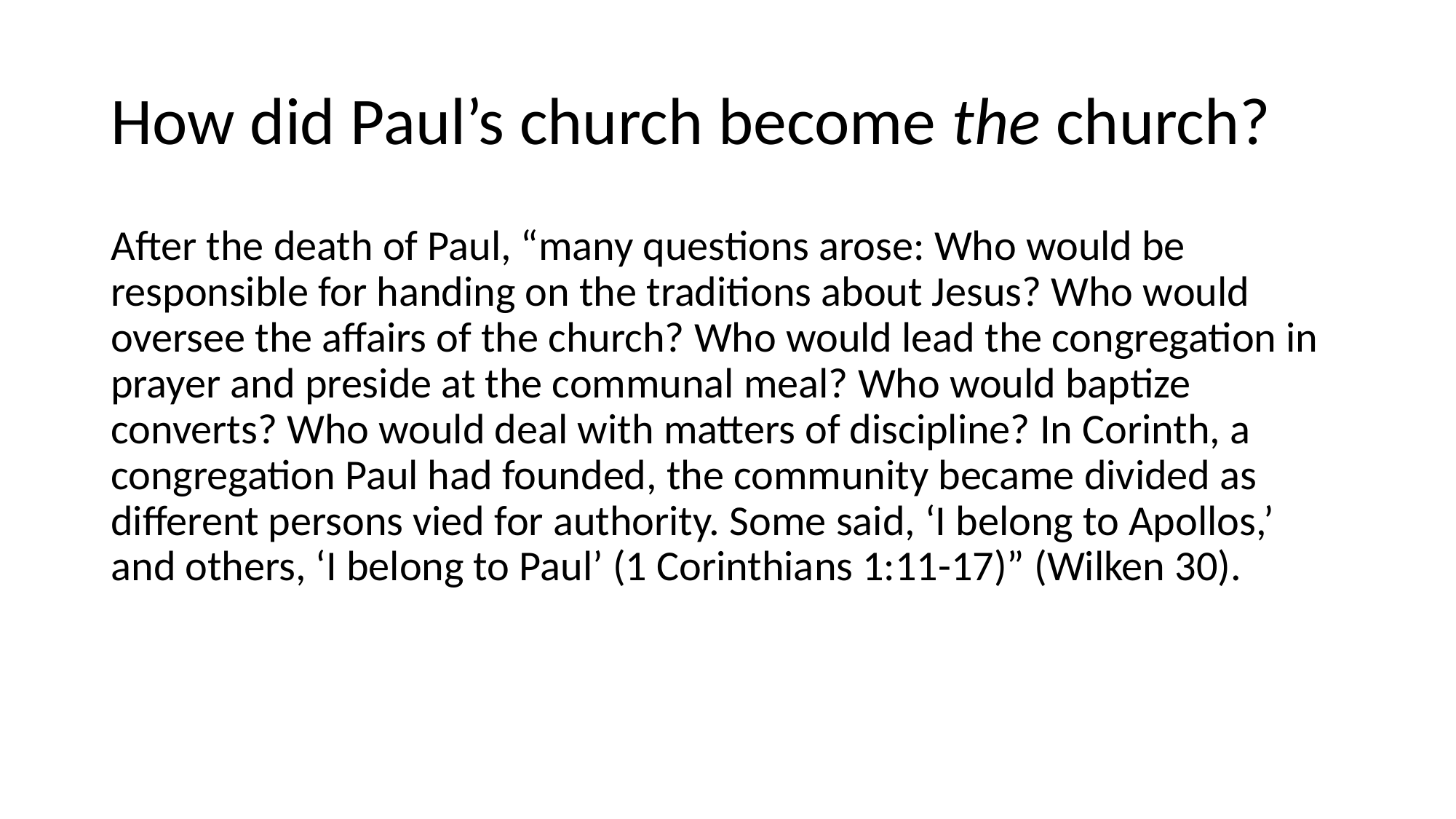

# How did Paul’s church become the church?
After the death of Paul, “many questions arose: Who would be responsible for handing on the traditions about Jesus? Who would oversee the affairs of the church? Who would lead the congregation in prayer and preside at the communal meal? Who would baptize converts? Who would deal with matters of discipline? In Corinth, a congregation Paul had founded, the community became divided as different persons vied for authority. Some said, ‘I belong to Apollos,’ and others, ‘I belong to Paul’ (1 Corinthians 1:11-17)” (Wilken 30).